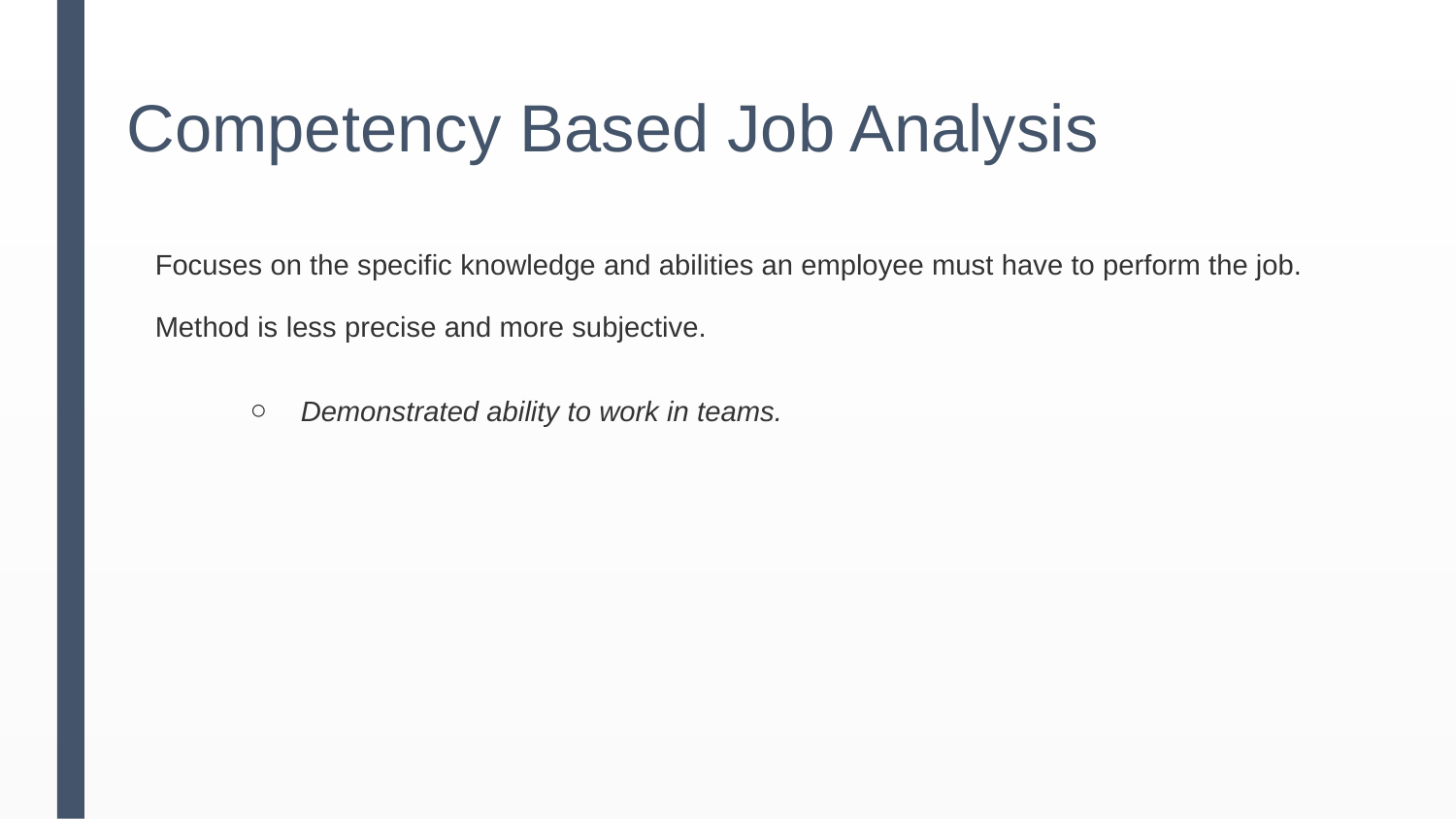

# Competency Based Job Analysis
Focuses on the specific knowledge and abilities an employee must have to perform the job. Method is less precise and more subjective.
Demonstrated ability to work in teams.